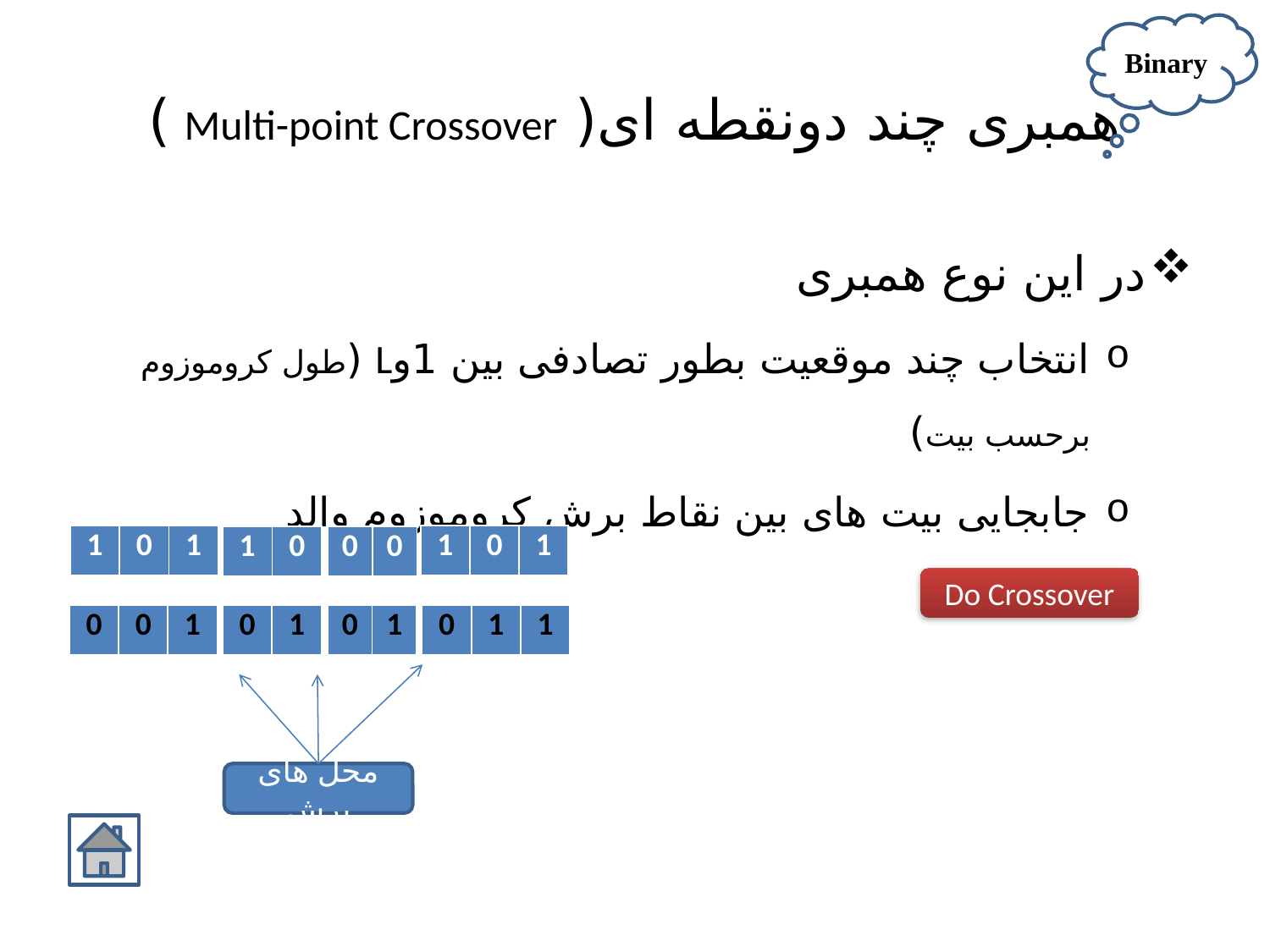

Binary
# همبری چند دونقطه ای( Multi-point Crossover )
در این نوع همبری
انتخاب چند موقعیت بطور تصادفی بین 1وL (طول کروموزوم برحسب بیت)
جابجایی بیت های بین نقاط برش کروموزوم والد

| 1 | 0 | 1 |
| --- | --- | --- |
| 1 | 0 | 1 |
| --- | --- | --- |
| 0 | 0 |
| --- | --- |
| 1 | 0 |
| --- | --- |
Do Crossover
| 0 | 0 | 1 |
| --- | --- | --- |
| 0 | 1 |
| --- | --- |
| 0 | 1 | 1 |
| --- | --- | --- |
| 0 | 1 |
| --- | --- |
محل های برش